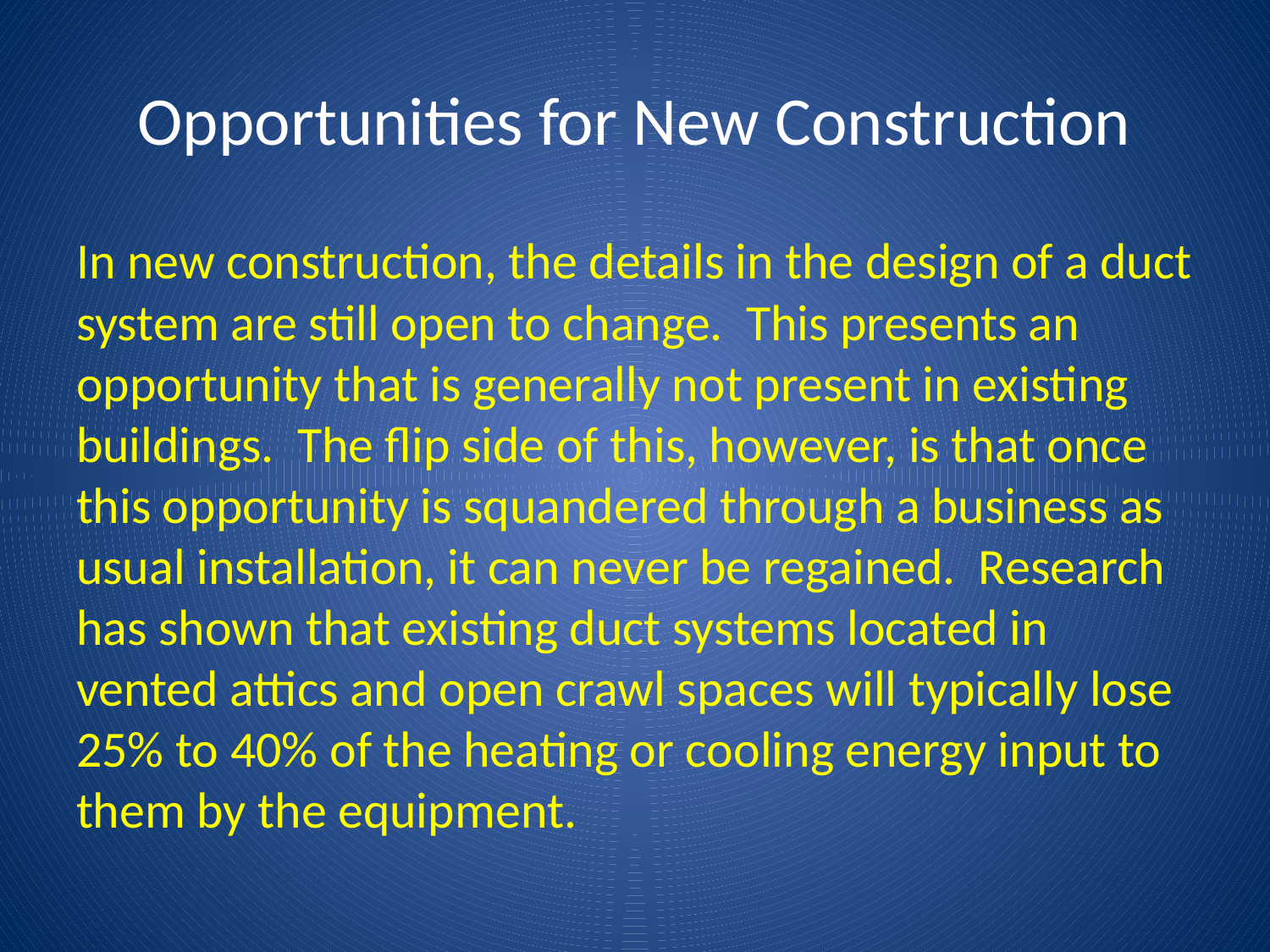

# Opportunities for New Construction
In new construction, the details in the design of a duct system are still open to change.  This presents an opportunity that is generally not present in existing buildings.  The flip side of this, however, is that once this opportunity is squandered through a business as usual installation, it can never be regained.  Research has shown that existing duct systems located in vented attics and open crawl spaces will typically lose 25% to 40% of the heating or cooling energy input to them by the equipment.